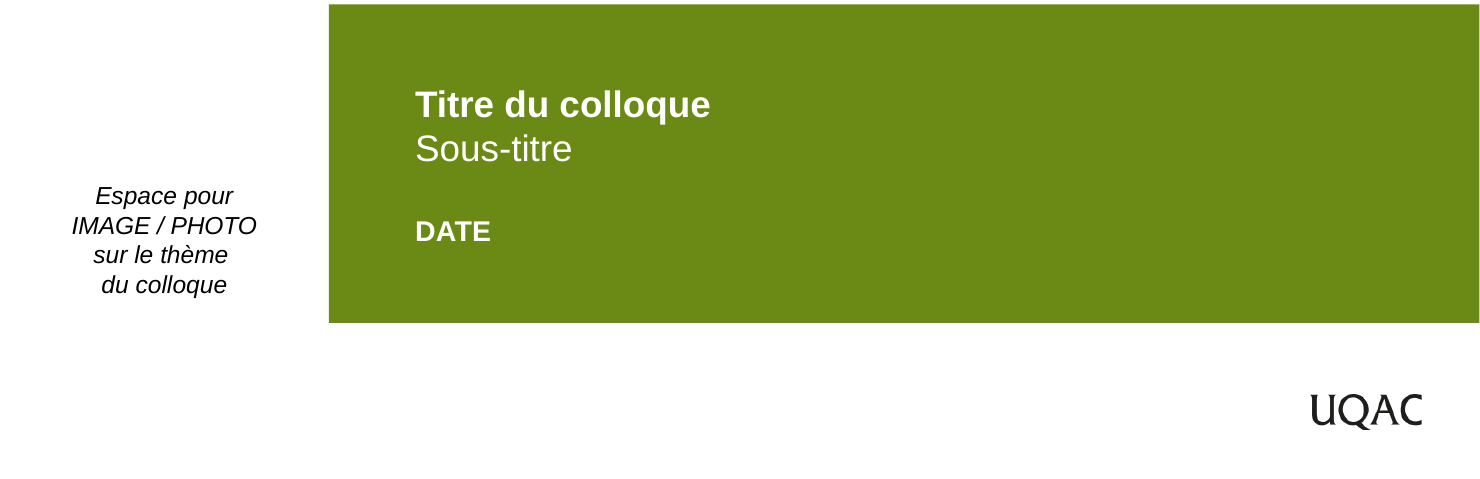

Espace pour
IMAGE / PHOTO
sur le thème
du colloque
Titre du colloque
Sous-titre

DATE